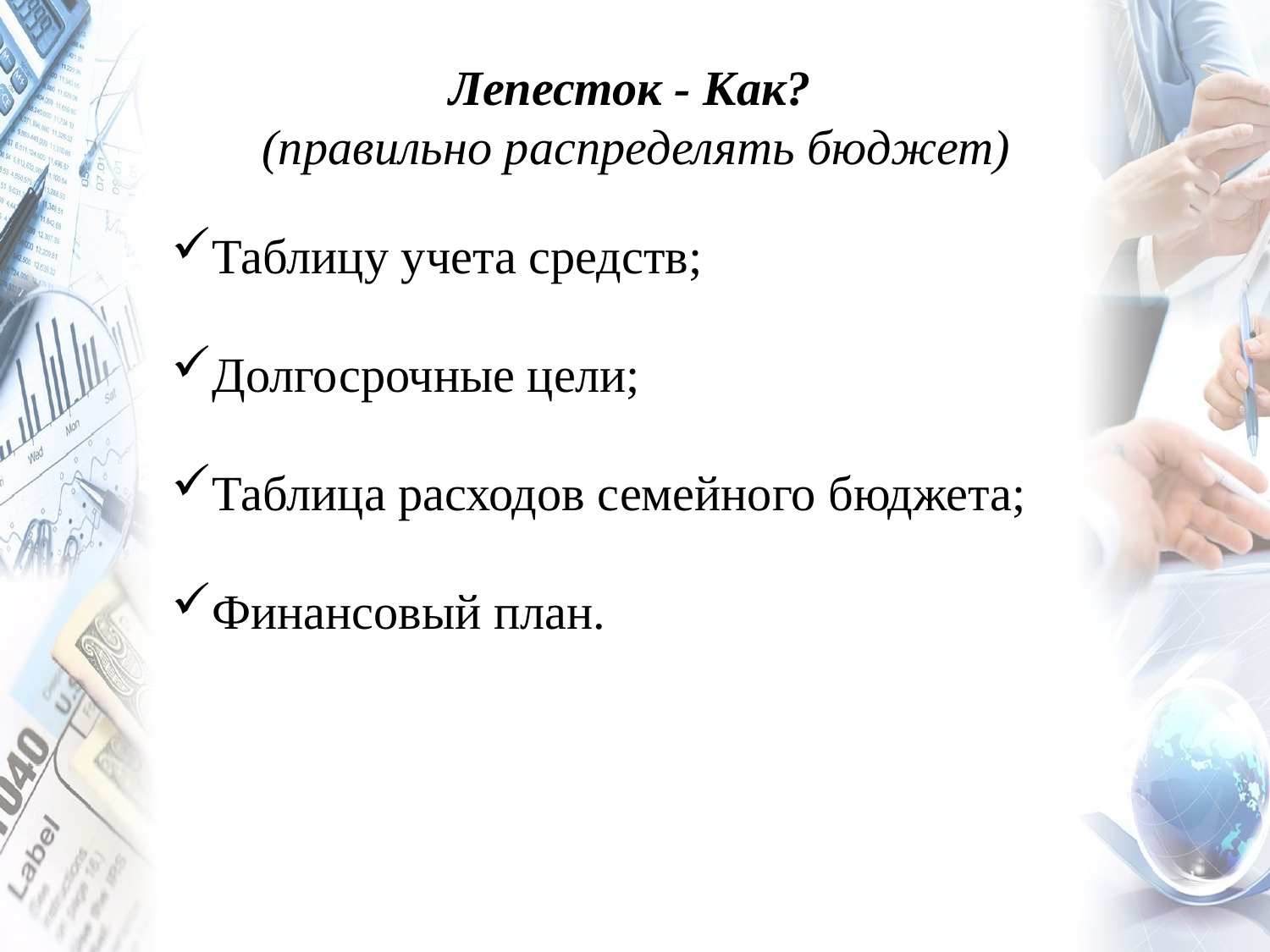

Лепесток - Как?
 (правильно распределять бюджет)

Таблицу учета средств;

Долгосрочные цели;

Таблица расходов семейного бюджета;

Финансовый план.